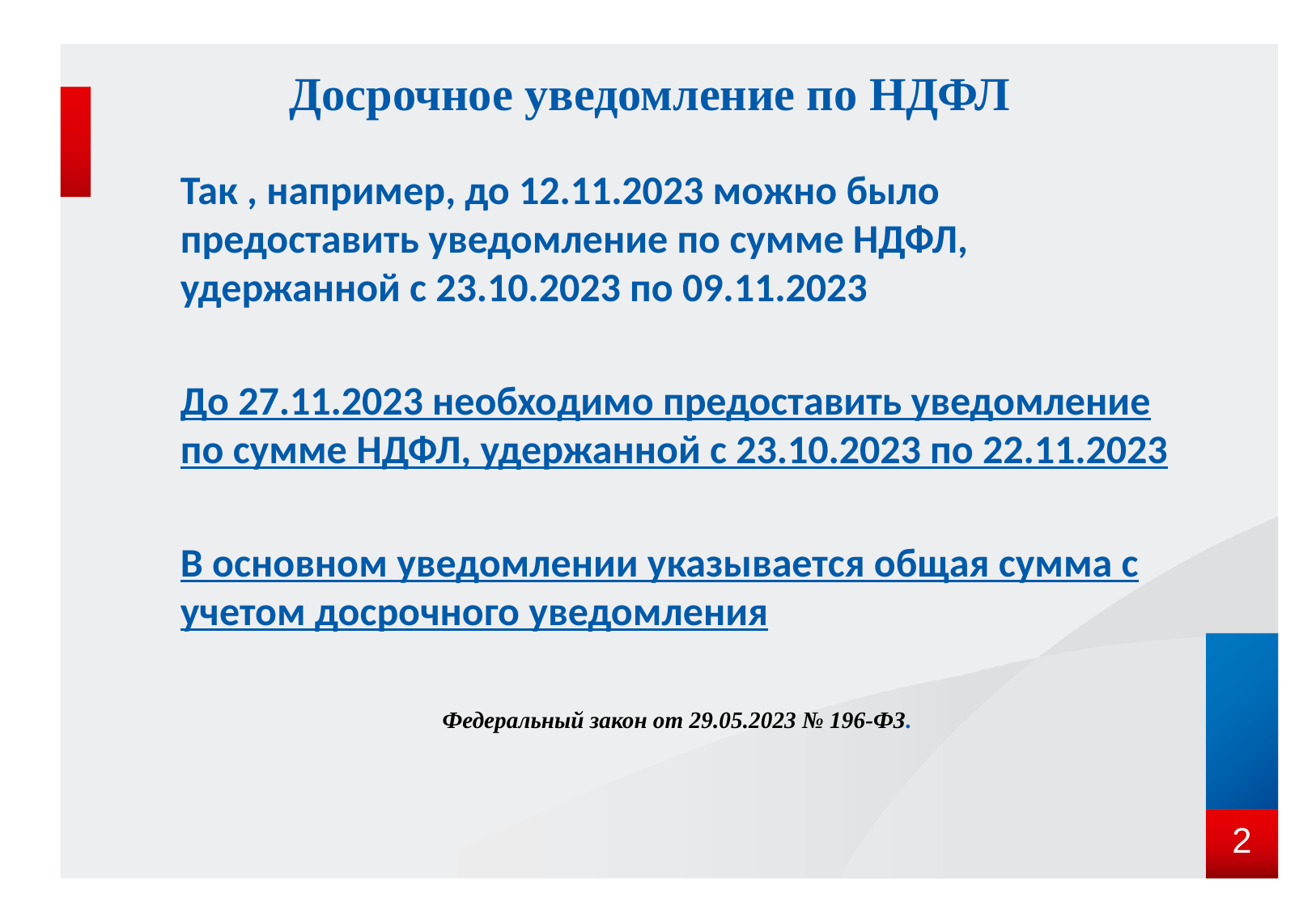

# Досрочное уведомление по НДФЛ
Так , например, до 12.11.2023 можно было предоставить уведомление по сумме НДФЛ, удержанной с 23.10.2023 по 09.11.2023

До 27.11.2023 необходимо предоставить уведомление по сумме НДФЛ, удержанной с 23.10.2023 по 22.11.2023

В основном уведомлении указывается общая сумма с учетом досрочного уведомления

Федеральный закон от 29.05.2023 № 196-ФЗ.

2